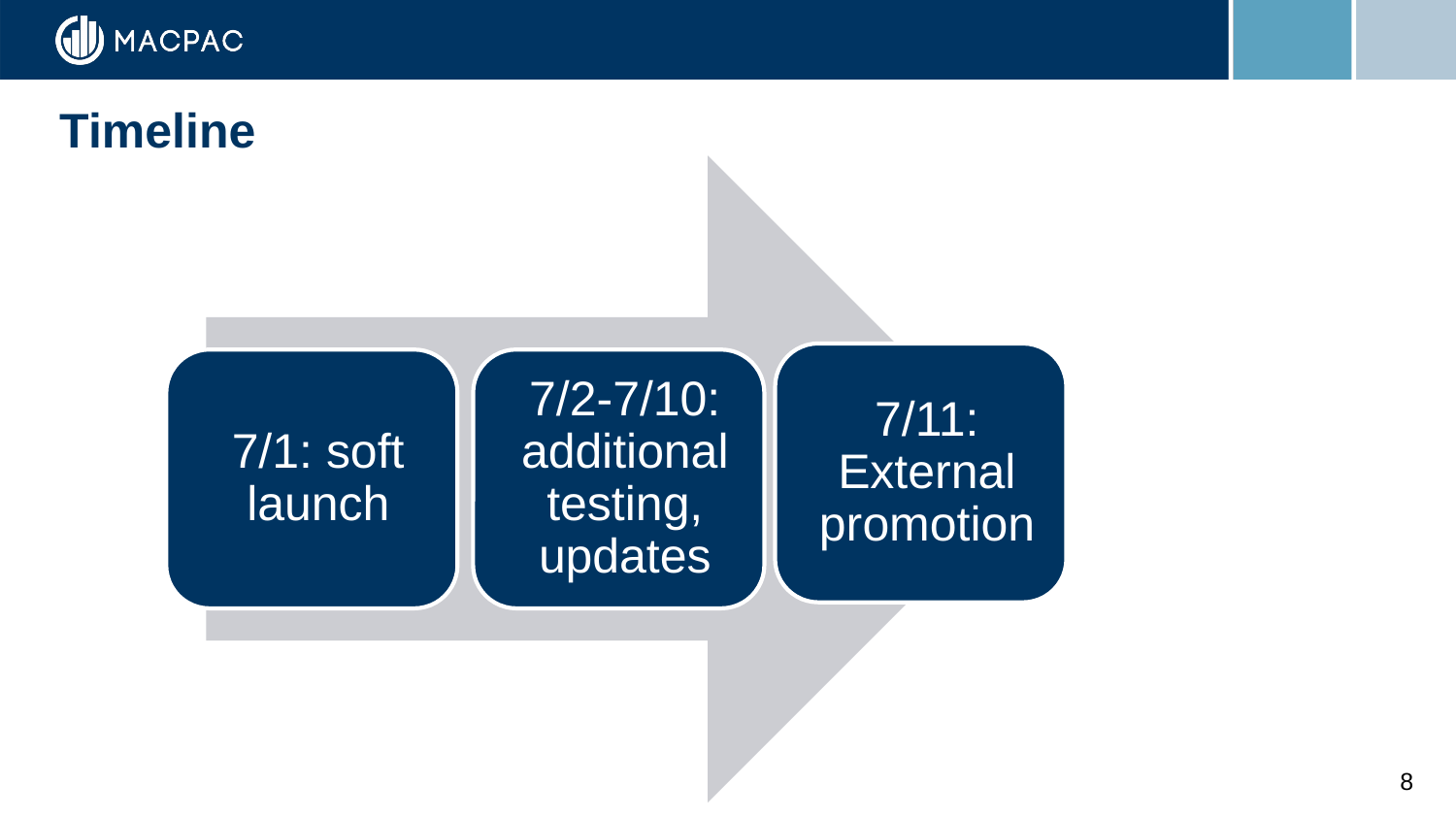

# Timeline
7/1: soft launch
7/2-7/10: additional testing, updates
7/11: External promotion
8